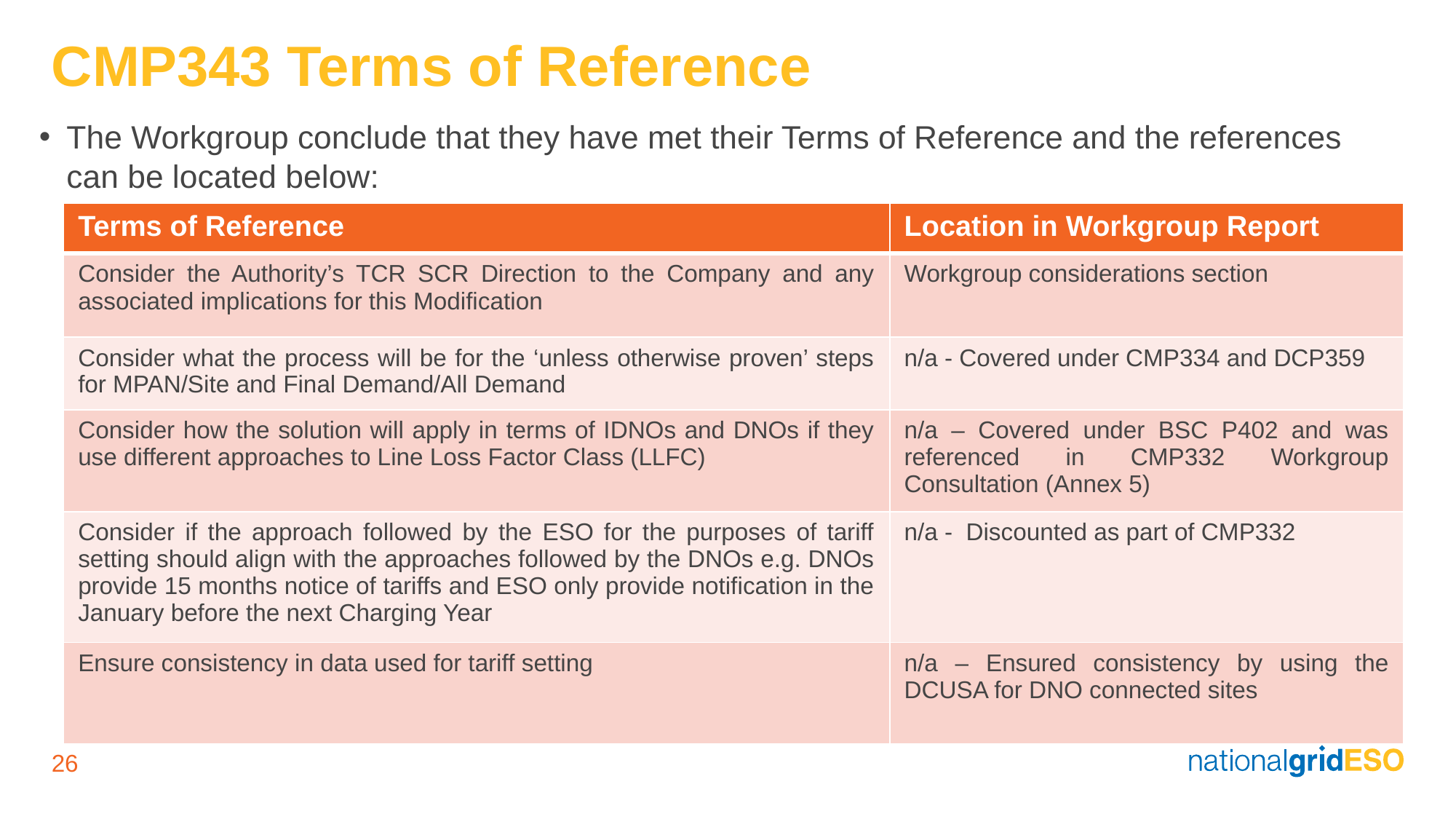

# CMP343 Terms of Reference
The Workgroup conclude that they have met their Terms of Reference and the references can be located below:

| Terms of Reference | Location in Workgroup Report |
| --- | --- |
| Consider the Authority’s TCR SCR Direction to the Company and any associated implications for this Modification | Workgroup considerations section |
| Consider what the process will be for the ‘unless otherwise proven’ steps for MPAN/Site and Final Demand/All Demand | n/a - Covered under CMP334 and DCP359 |
| Consider how the solution will apply in terms of IDNOs and DNOs if they use different approaches to Line Loss Factor Class (LLFC) | n/a – Covered under BSC P402 and was referenced in CMP332 Workgroup Consultation (Annex 5) |
| Consider if the approach followed by the ESO for the purposes of tariff setting should align with the approaches followed by the DNOs e.g. DNOs provide 15 months notice of tariffs and ESO only provide notification in the January before the next Charging Year | n/a - Discounted as part of CMP332 |
| Ensure consistency in data used for tariff setting | n/a – Ensured consistency by using the DCUSA for DNO connected sites |